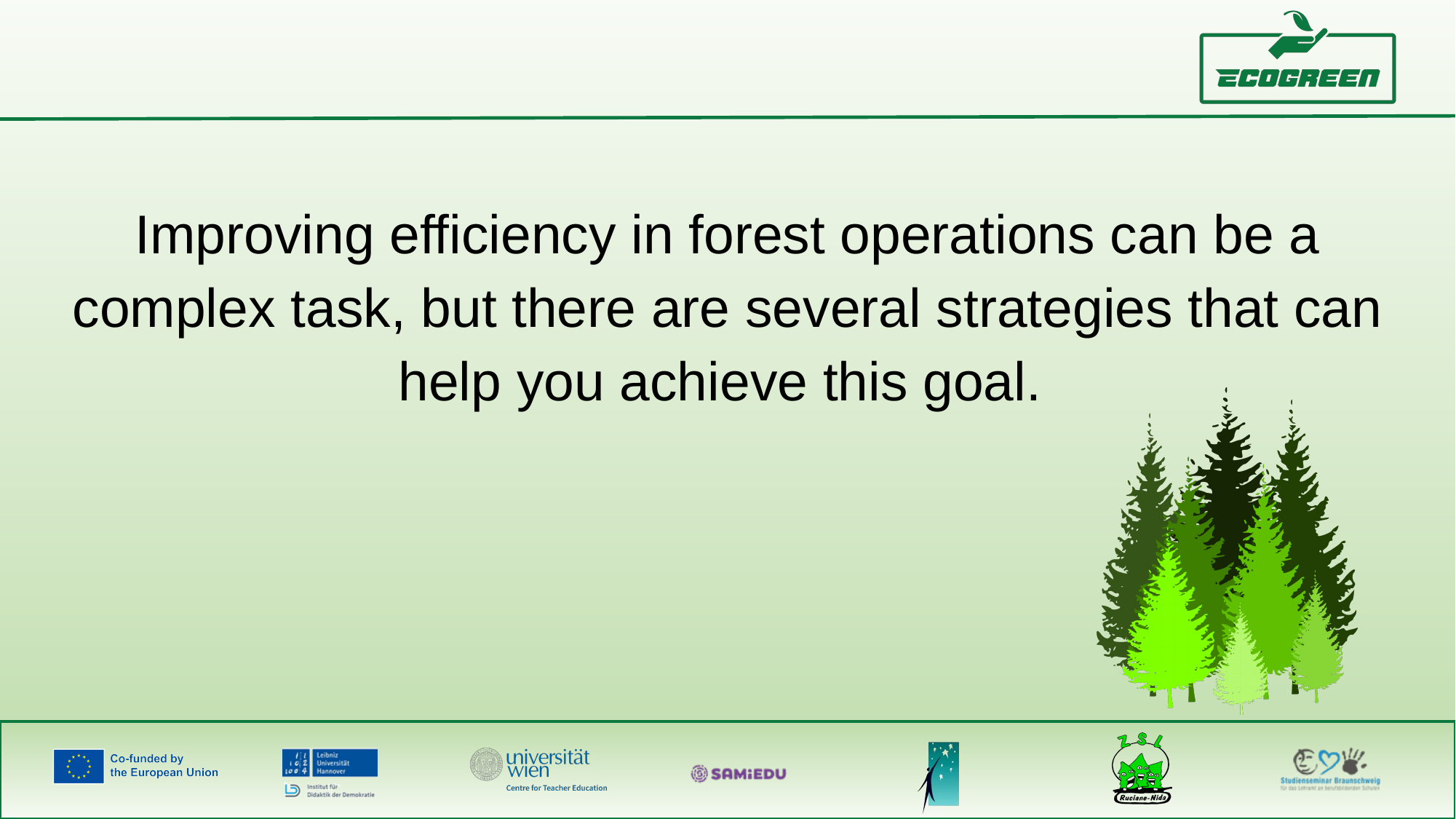

Improving efficiency in forest operations can be a complex task, but there are several strategies that can help you achieve this goal.